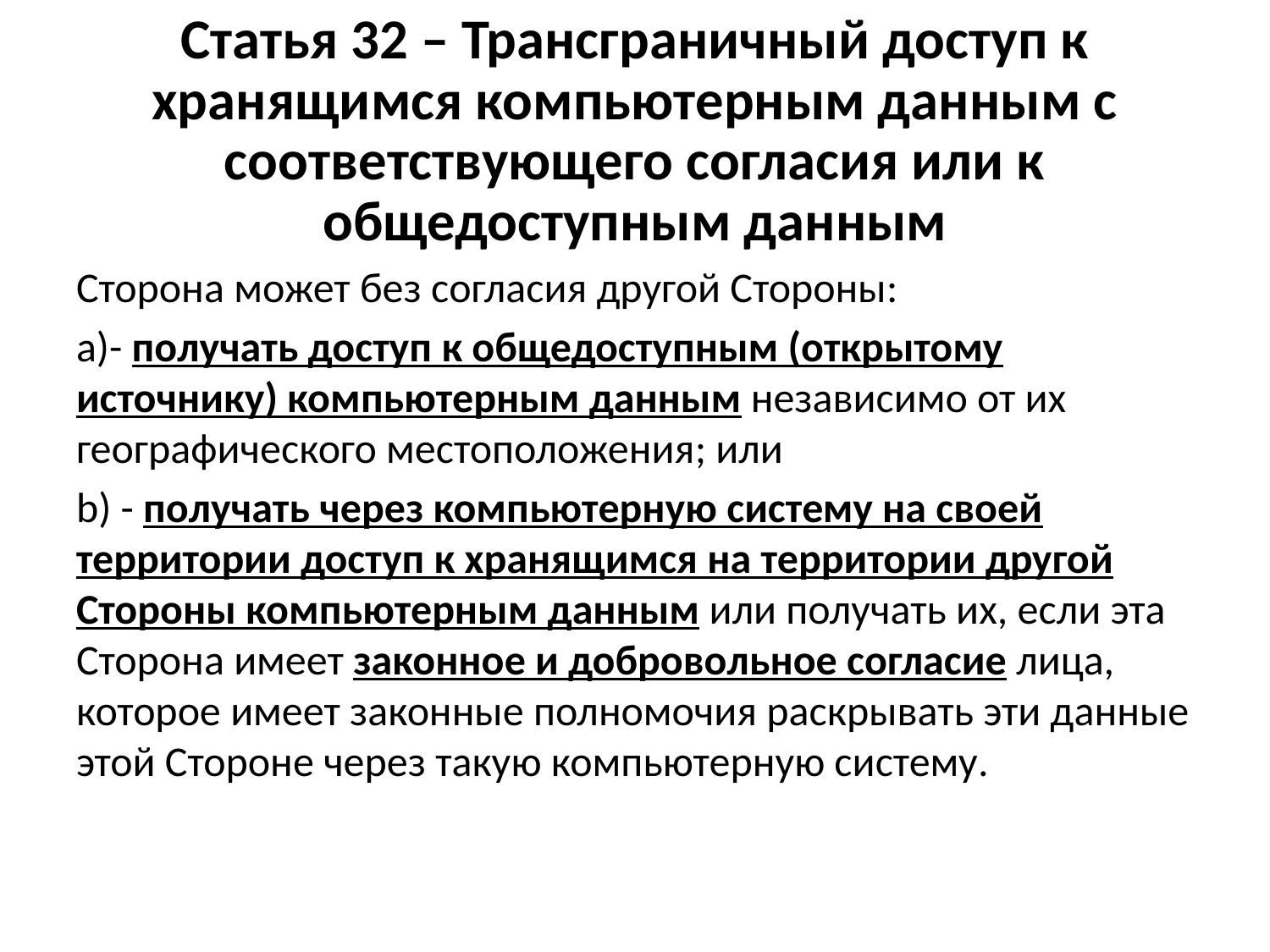

# Статья 32 – Трансграничный доступ к хранящимся компьютерным данным с соответствующего согласия или к общедоступным данным
Сторона может без согласия другой Стороны:
- получать доступ к общедоступным (открытому источнику) компьютерным данным независимо от их географического местоположения; или
b) - получать через компьютерную систему на своей территории доступ к хранящимся на территории другой Стороны компьютерным данным или получать их, если эта Сторона имеет законное и добровольное согласие лица, которое имеет законные полномочия раскрывать эти данные этой Стороне через такую компьютерную систему.